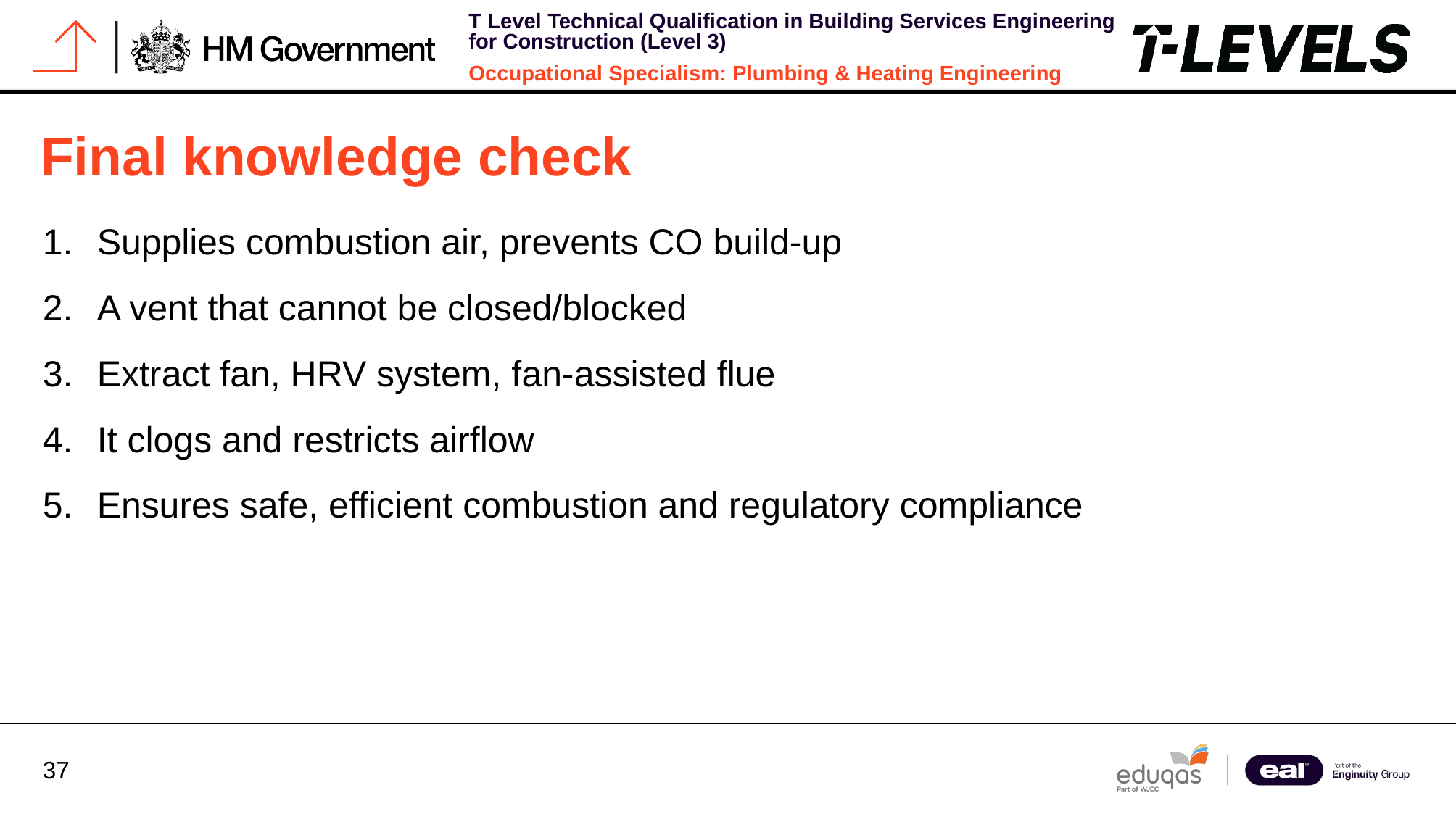

# Final knowledge check
Supplies combustion air, prevents CO build-up
A vent that cannot be closed/blocked
Extract fan, HRV system, fan-assisted flue
It clogs and restricts airflow
Ensures safe, efficient combustion and regulatory compliance